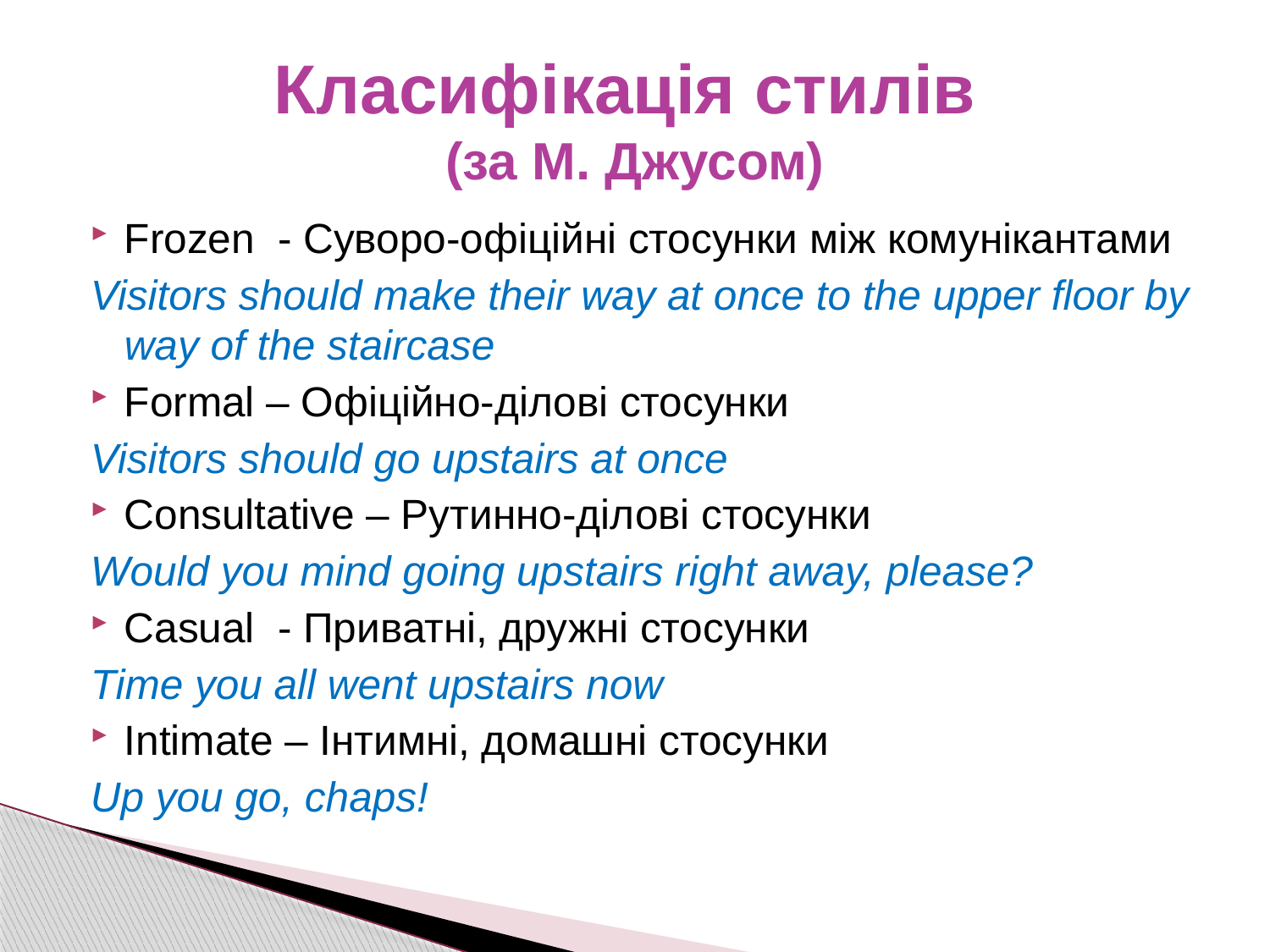

# Класифікація стилів (за М. Джусом)
Frozen  - Суворо-офіційні стосунки між комунікантами
Visitors should make their way at once to the upper floor by way of the staircase
Formal – Офіційно-ділові стосунки
Visitors should go upstairs at once
Consultative – Рутинно-ділові стосунки
Would you mind going upstairs right away, please?
Casual  - Приватні, дружні стосунки
Time you all went upstairs now
Intimate – Інтимні, домашні стосунки
Up you go, chaps!